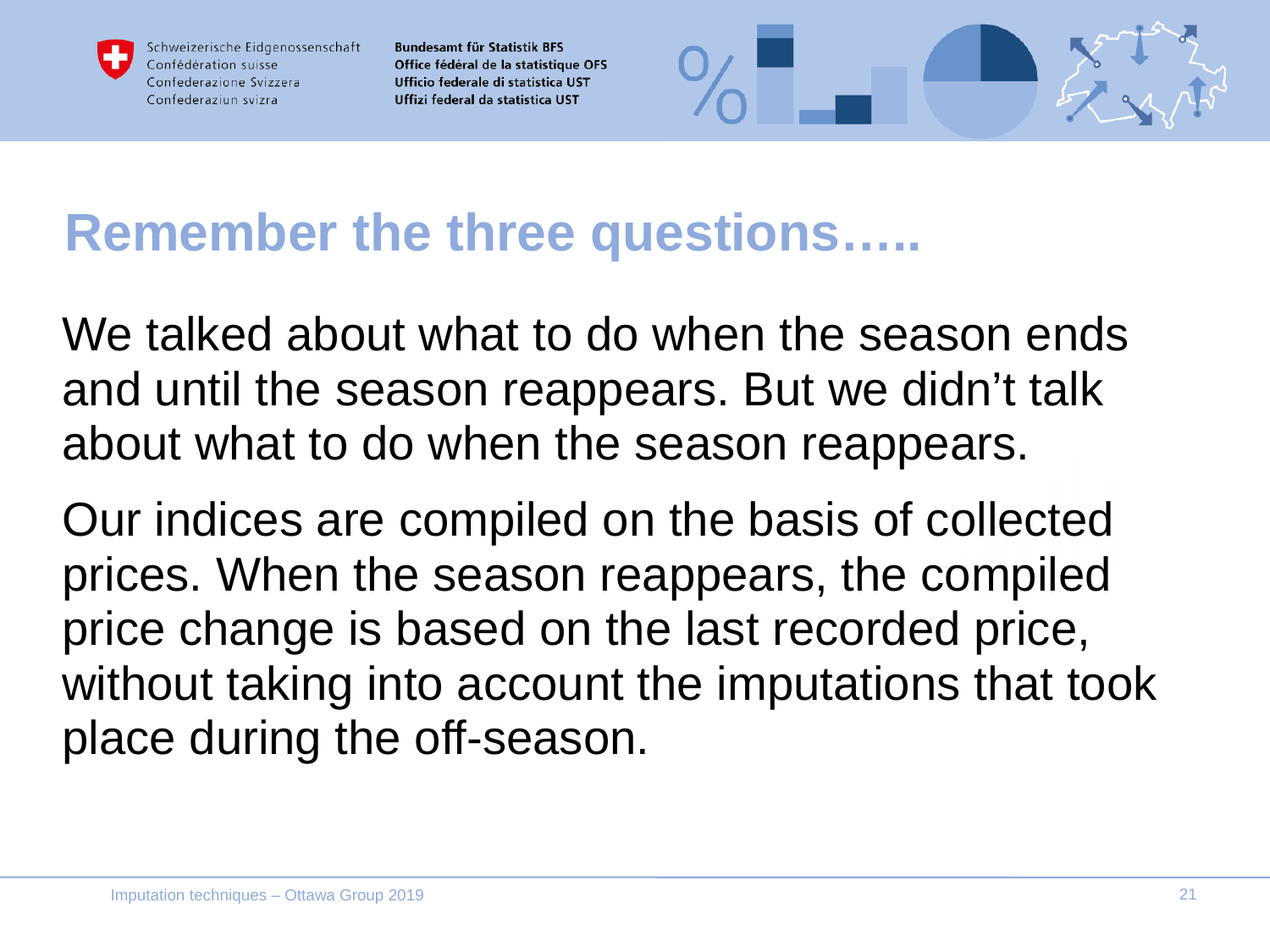

# Remember the three questions…..
We talked about what to do when the season ends and until the season reappears. But we didn’t talk about what to do when the season reappears.
Our indices are compiled on the basis of collected prices. When the season reappears, the compiled price change is based on the last recorded price, without taking into account the imputations that took place during the off-season.